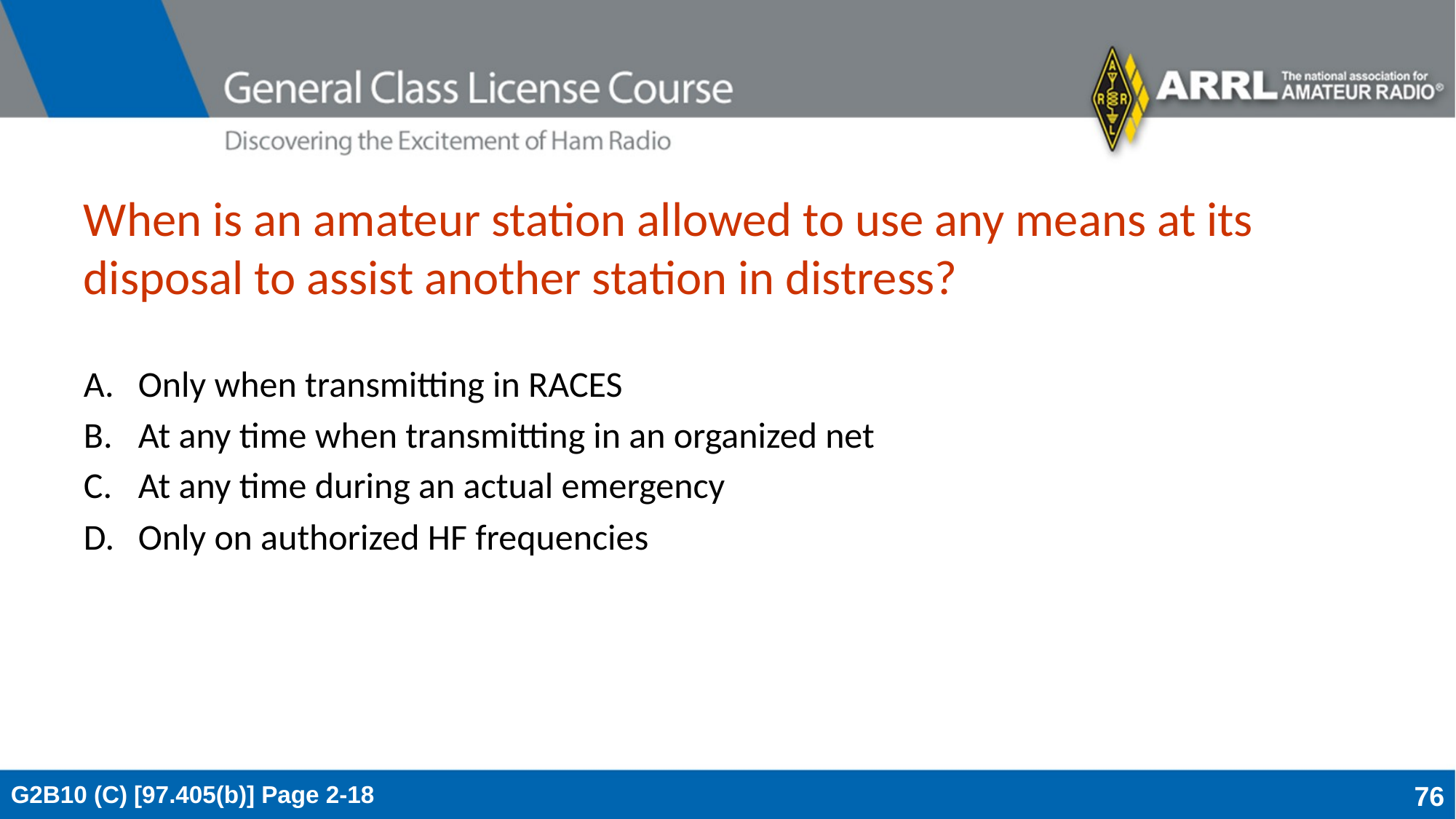

# When is an amateur station allowed to use any means at its disposal to assist another station in distress?
Only when transmitting in RACES
At any time when transmitting in an organized net
At any time during an actual emergency
Only on authorized HF frequencies
G2B10 (C) [97.405(b)] Page 2-18
76